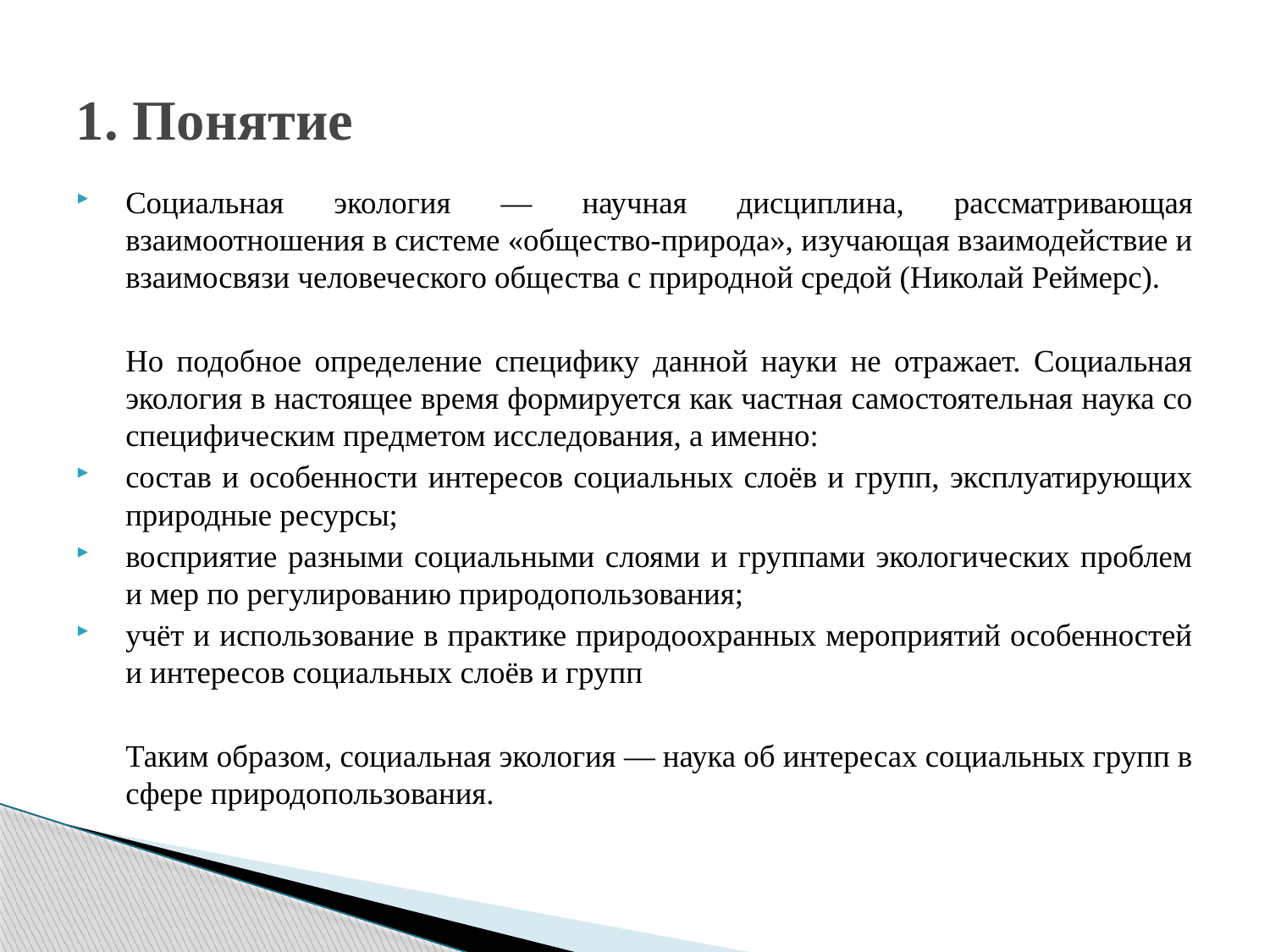

# 1. Понятие
Социальная экология — научная дисциплина, рассматривающая взаимоотношения в системе «общество-природа», изучающая взаимодействие и взаимосвязи человеческого общества с природной средой (Николай Реймерс).

	Но подобное определение специфику данной науки не отражает. Социальная экология в настоящее время формируется как частная самостоятельная наука со специфическим предметом исследования, а именно:
состав и особенности интересов социальных слоёв и групп, эксплуатирующих природные ресурсы;
восприятие разными социальными слоями и группами экологических проблем и мер по регулированию природопользования;
учёт и использование в практике природоохранных мероприятий особенностей и интересов социальных слоёв и групп

	Таким образом, социальная экология — наука об интересах социальных групп в сфере природопользования.